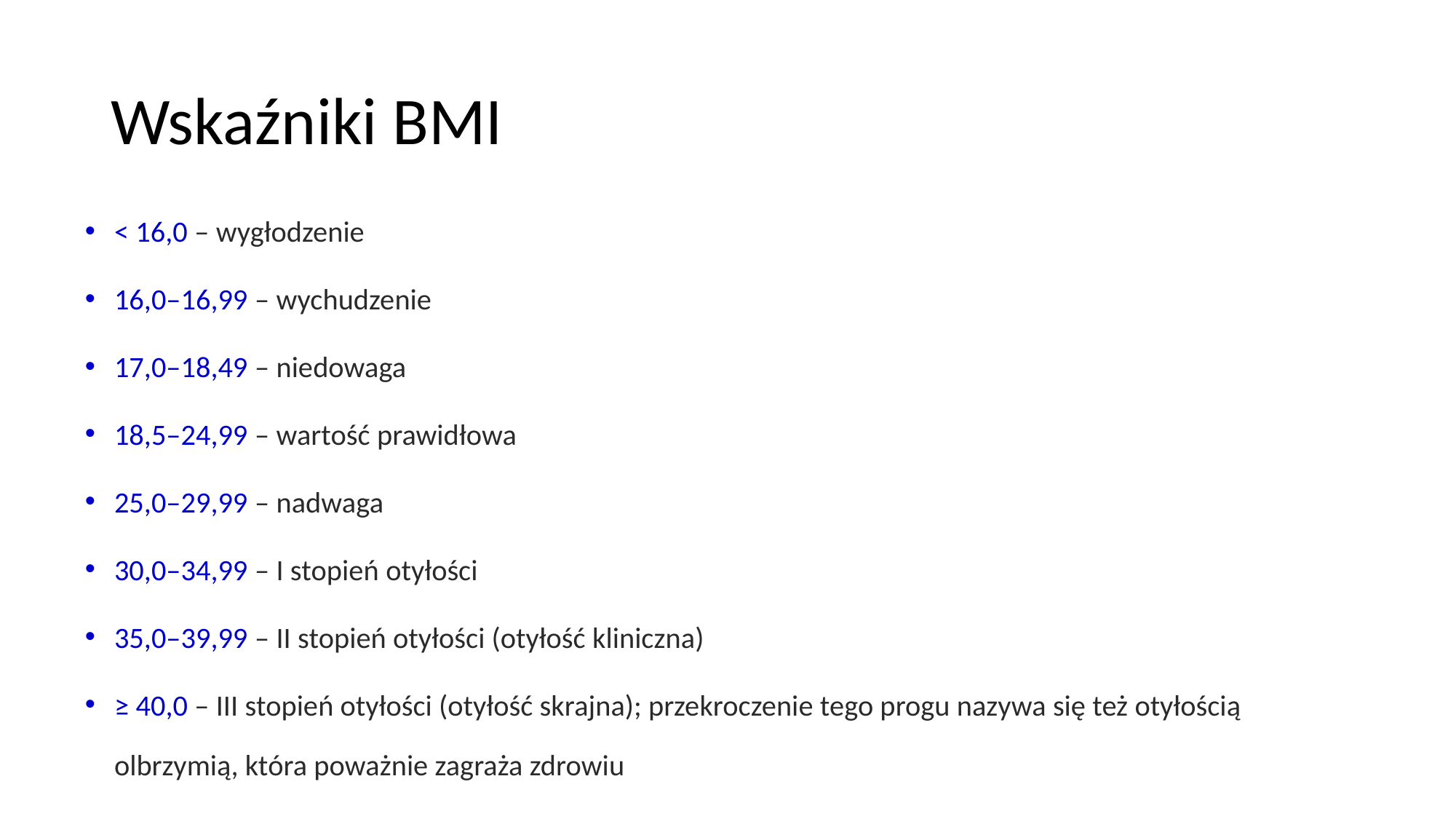

# Wskaźniki BMI
< 16,0 – wygłodzenie
16,0–16,99 – wychudzenie
17,0–18,49 – niedowaga
18,5–24,99 – wartość prawidłowa
25,0–29,99 – nadwaga
30,0–34,99 – I stopień otyłości
35,0–39,99 – II stopień otyłości (otyłość kliniczna)
≥ 40,0 – III stopień otyłości (otyłość skrajna); przekroczenie tego progu nazywa się też otyłością olbrzymią, która poważnie zagraża zdrowiu